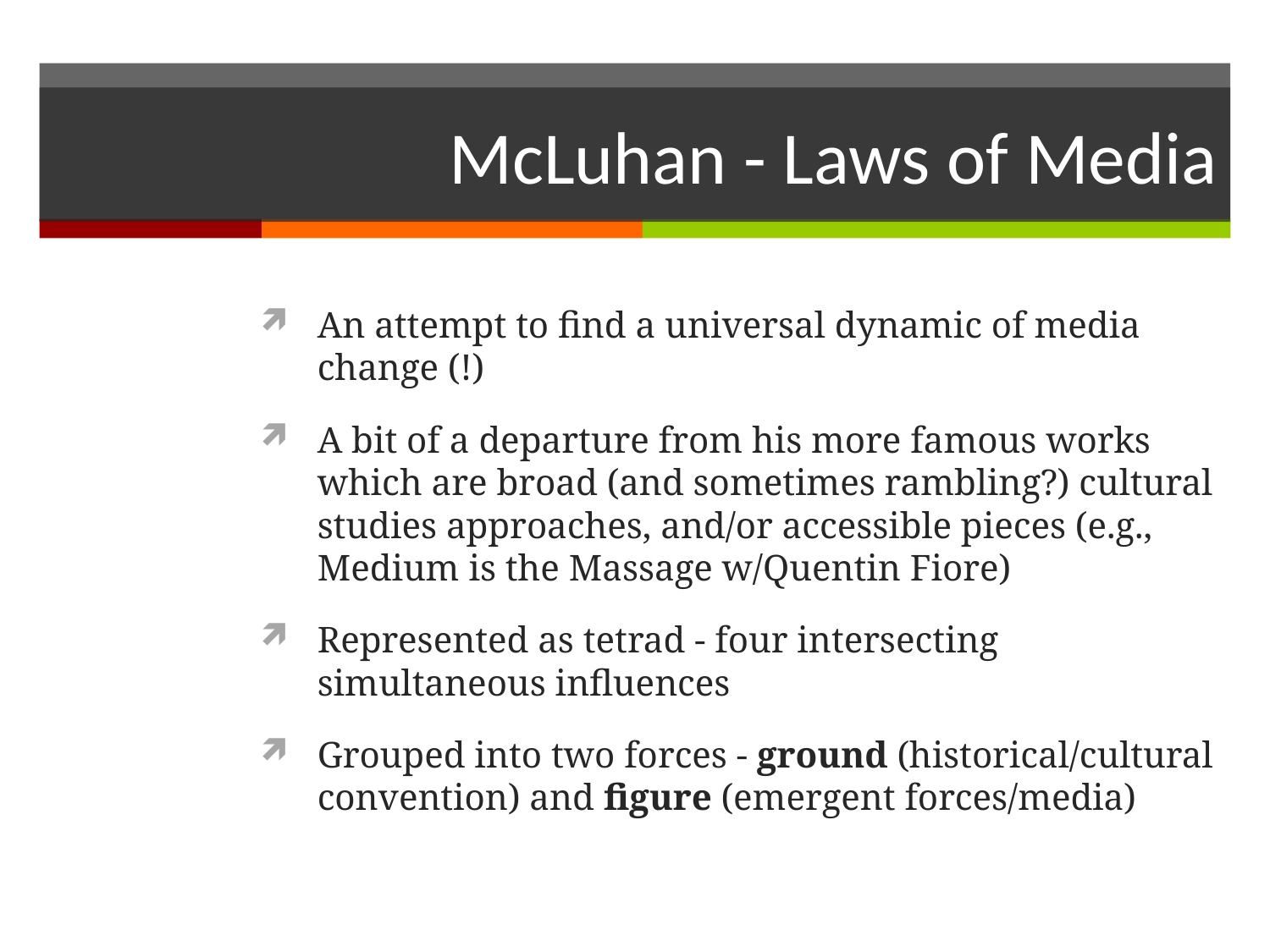

# McLuhan - Laws of Media
An attempt to find a universal dynamic of media change (!)
A bit of a departure from his more famous works which are broad (and sometimes rambling?) cultural studies approaches, and/or accessible pieces (e.g., Medium is the Massage w/Quentin Fiore)
Represented as tetrad - four intersecting simultaneous influences
Grouped into two forces - ground (historical/cultural convention) and figure (emergent forces/media)